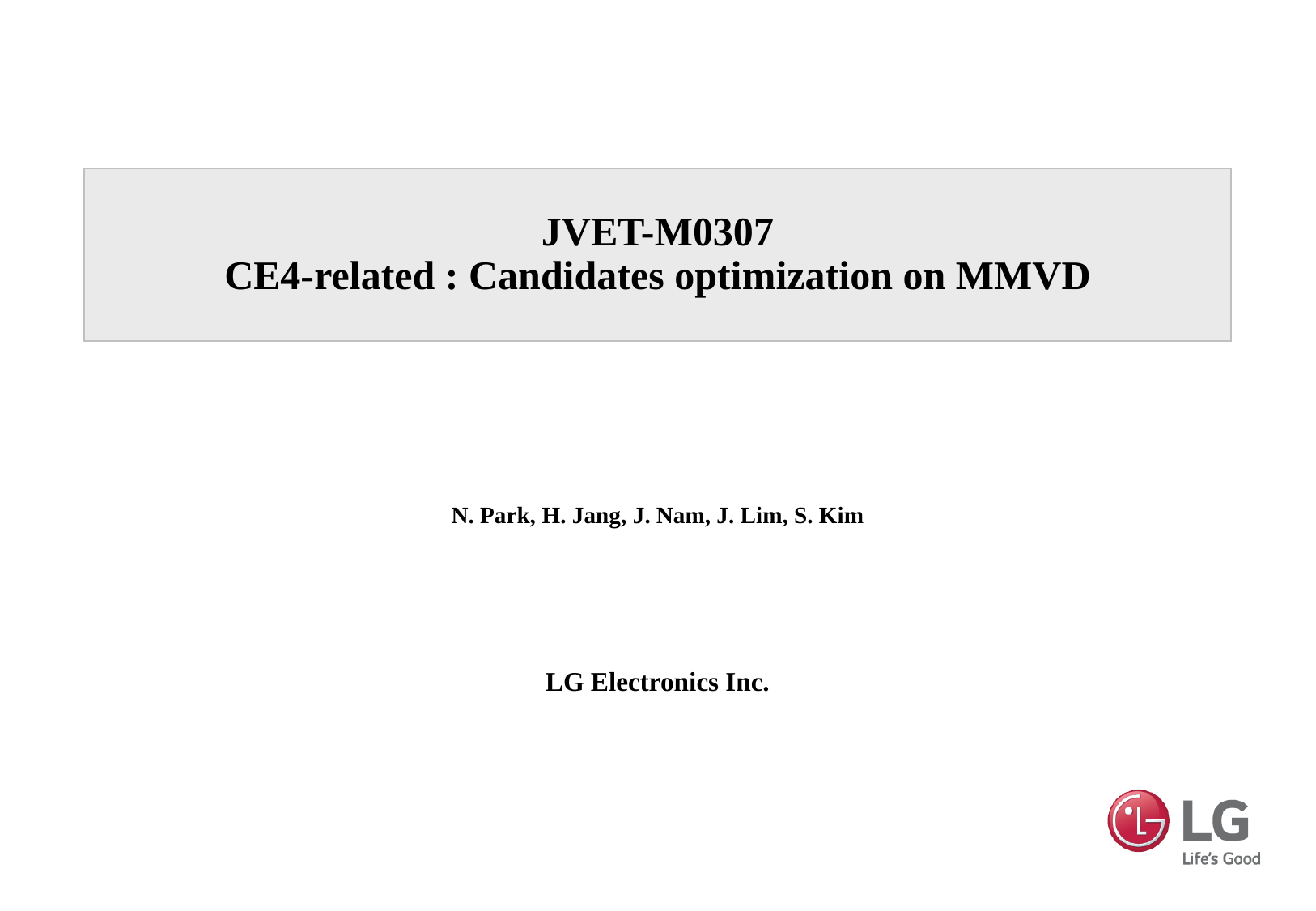

# JVET-M0307 CE4-related : Candidates optimization on MMVD
N. Park, H. Jang, J. Nam, J. Lim, S. Kim